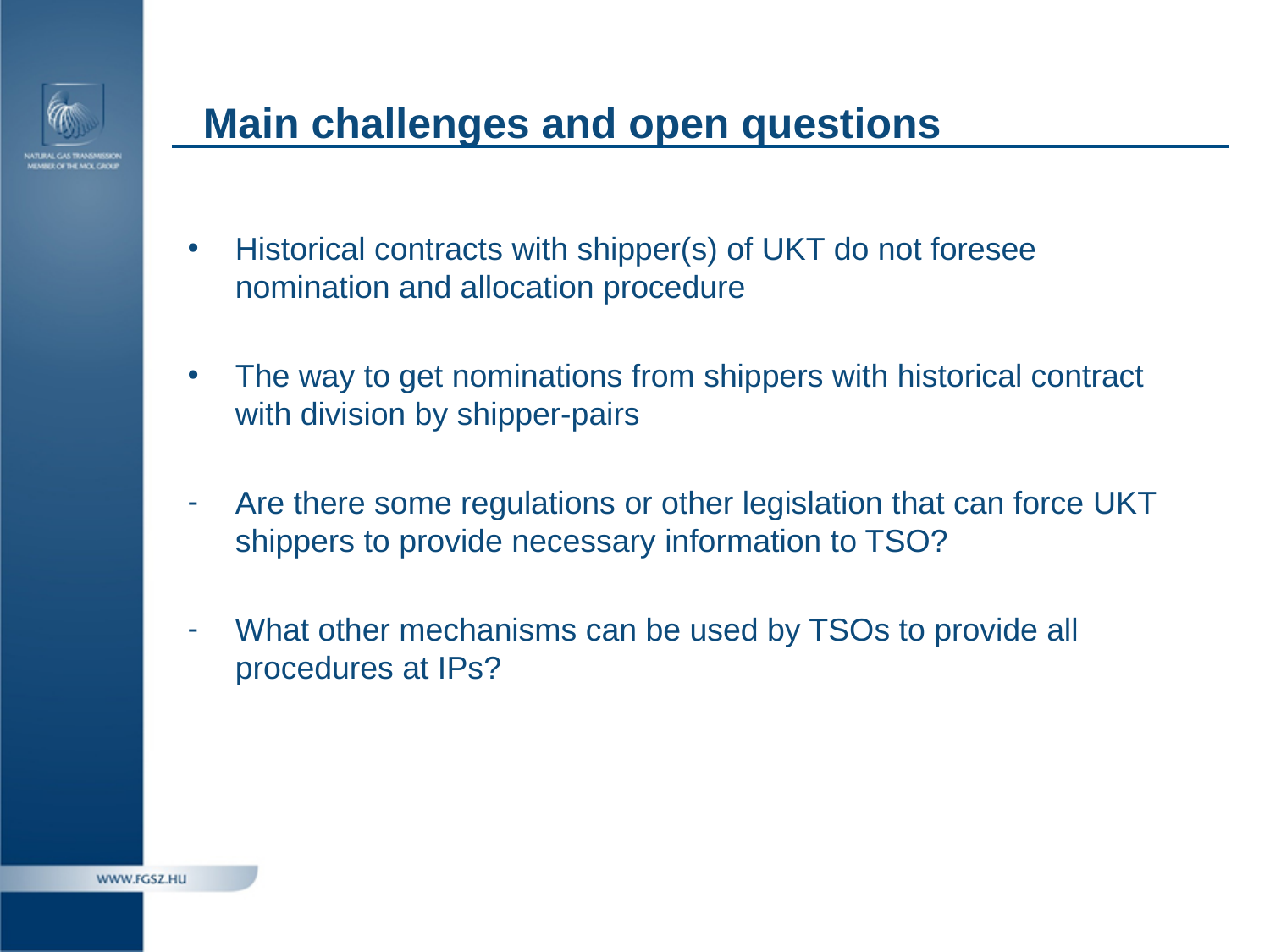

Main challenges and open questions
Historical contracts with shipper(s) of UKT do not foresee nomination and allocation procedure

The way to get nominations from shippers with historical contract with division by shipper-pairs

Are there some regulations or other legislation that can force UKT shippers to provide necessary information to TSO?

What other mechanisms can be used by TSOs to provide all procedures at IPs?